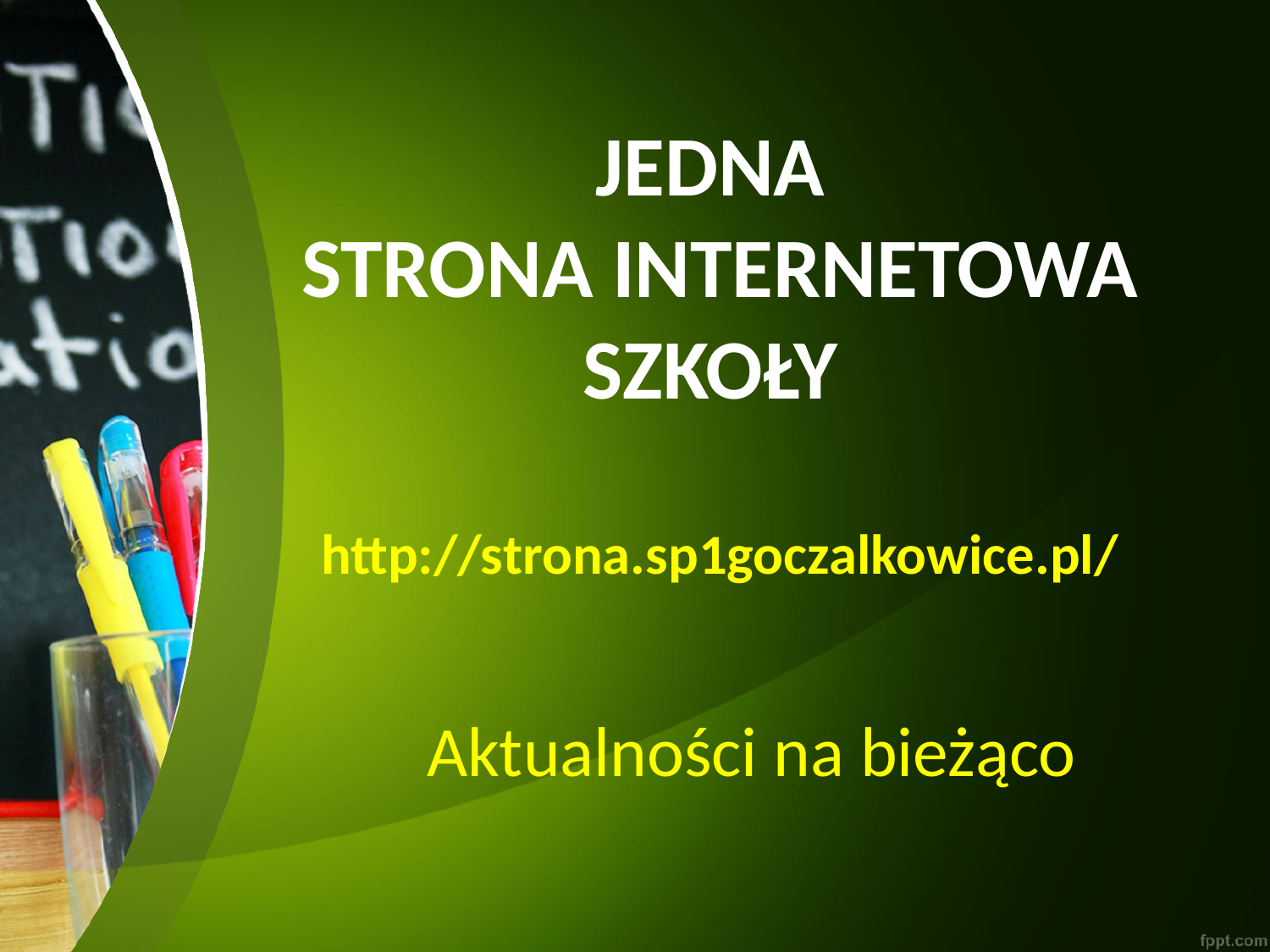

JEDNA
STRONA INTERNETOWA SZKOŁY

http://strona.sp1goczalkowice.pl/

# Aktualności na bieżąco